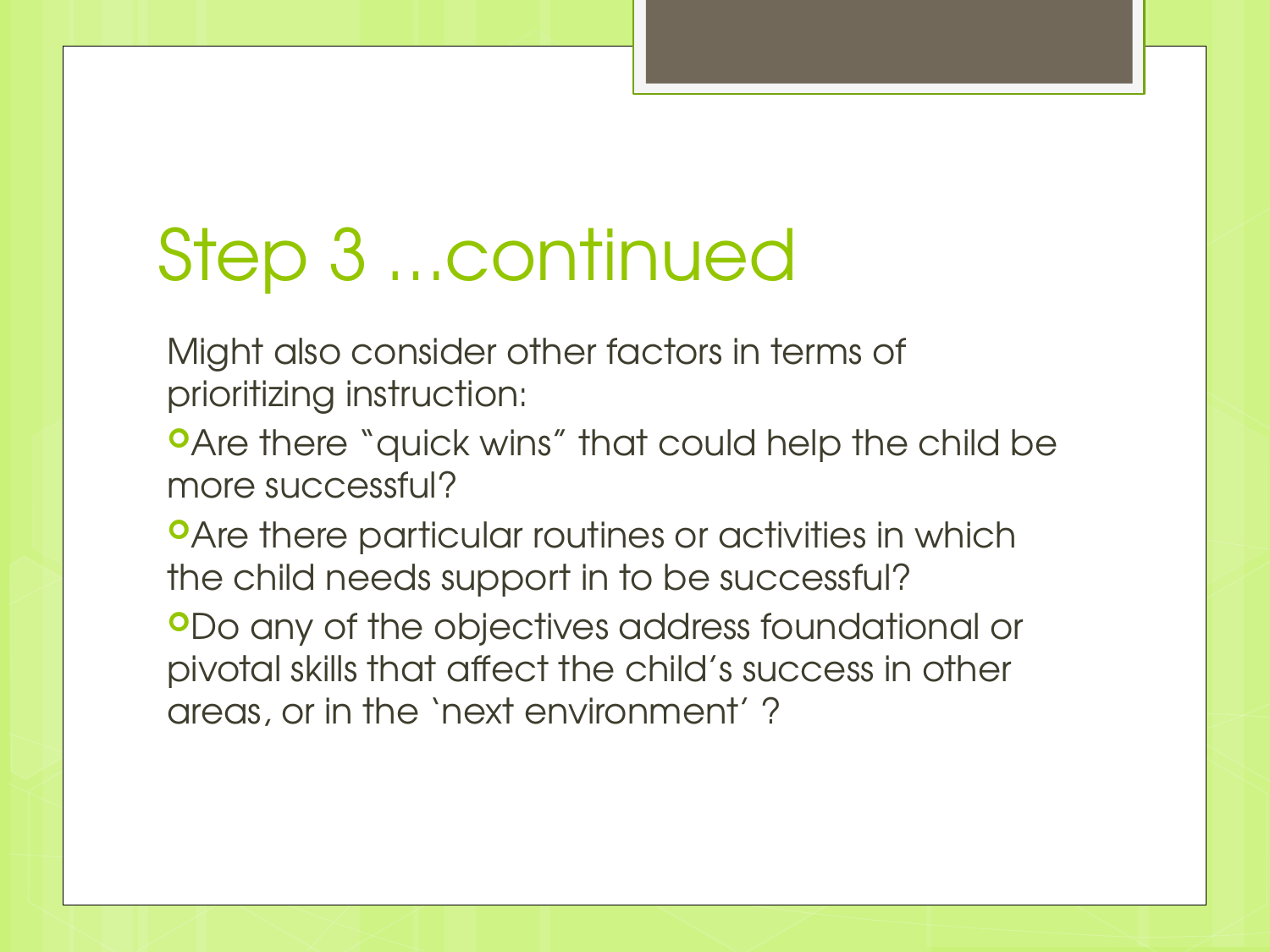

# Step 3 …continued
Might also consider other factors in terms of prioritizing instruction:
Are there “quick wins” that could help the child be more successful?
Are there particular routines or activities in which the child needs support in to be successful?
Do any of the objectives address foundational or pivotal skills that affect the child’s success in other areas, or in the ‘next environment’ ?